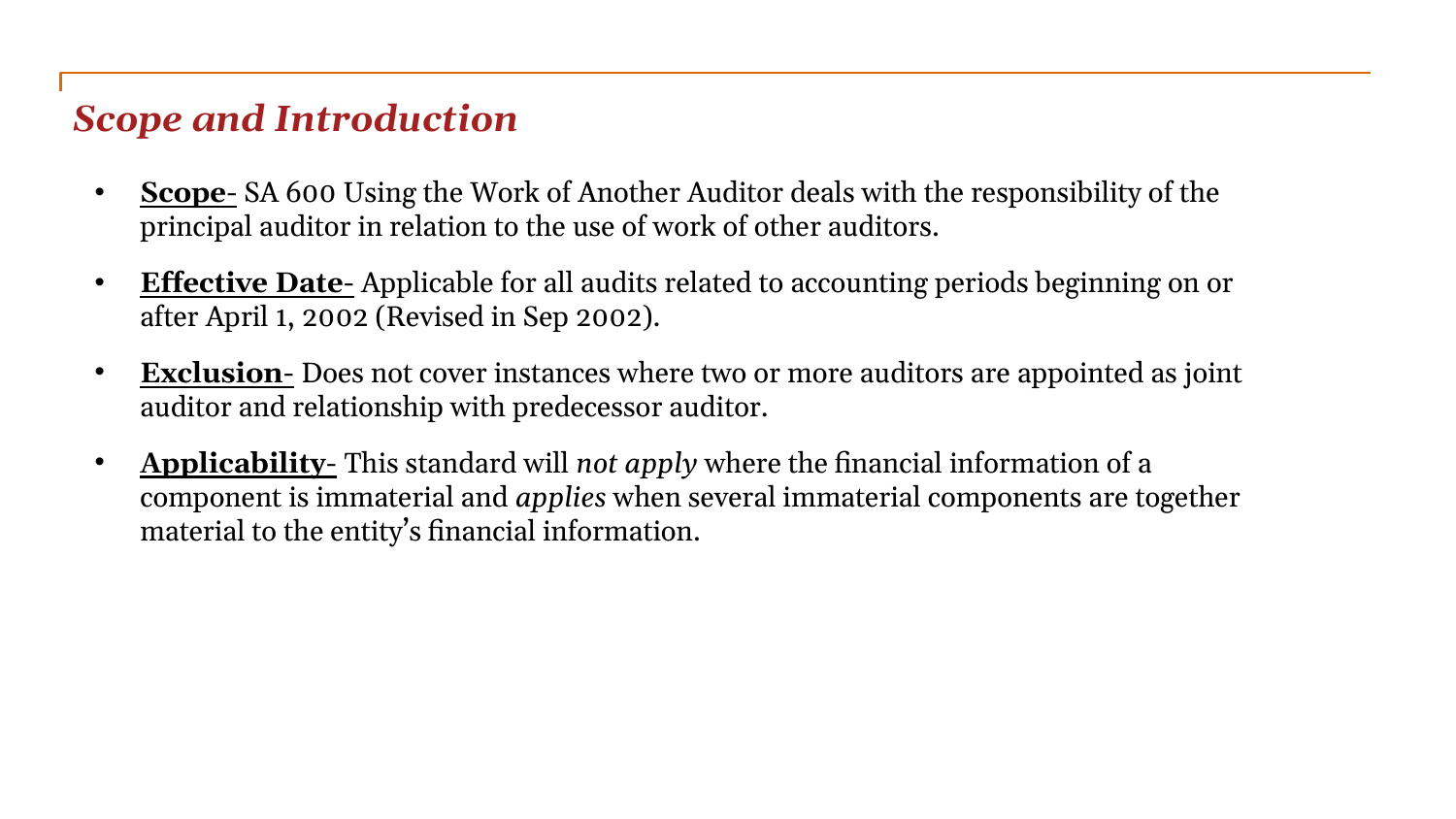

Scope and Introduction
Scope- SA 600 Using the Work of Another Auditor deals with the responsibility of the principal auditor in relation to the use of work of other auditors.
Effective Date- Applicable for all audits related to accounting periods beginning on or after April 1, 2002 (Revised in Sep 2002).
Exclusion- Does not cover instances where two or more auditors are appointed as joint auditor and relationship with predecessor auditor.
Applicability- This standard will not apply where the financial information of a component is immaterial and applies when several immaterial components are together material to the entity’s financial information.